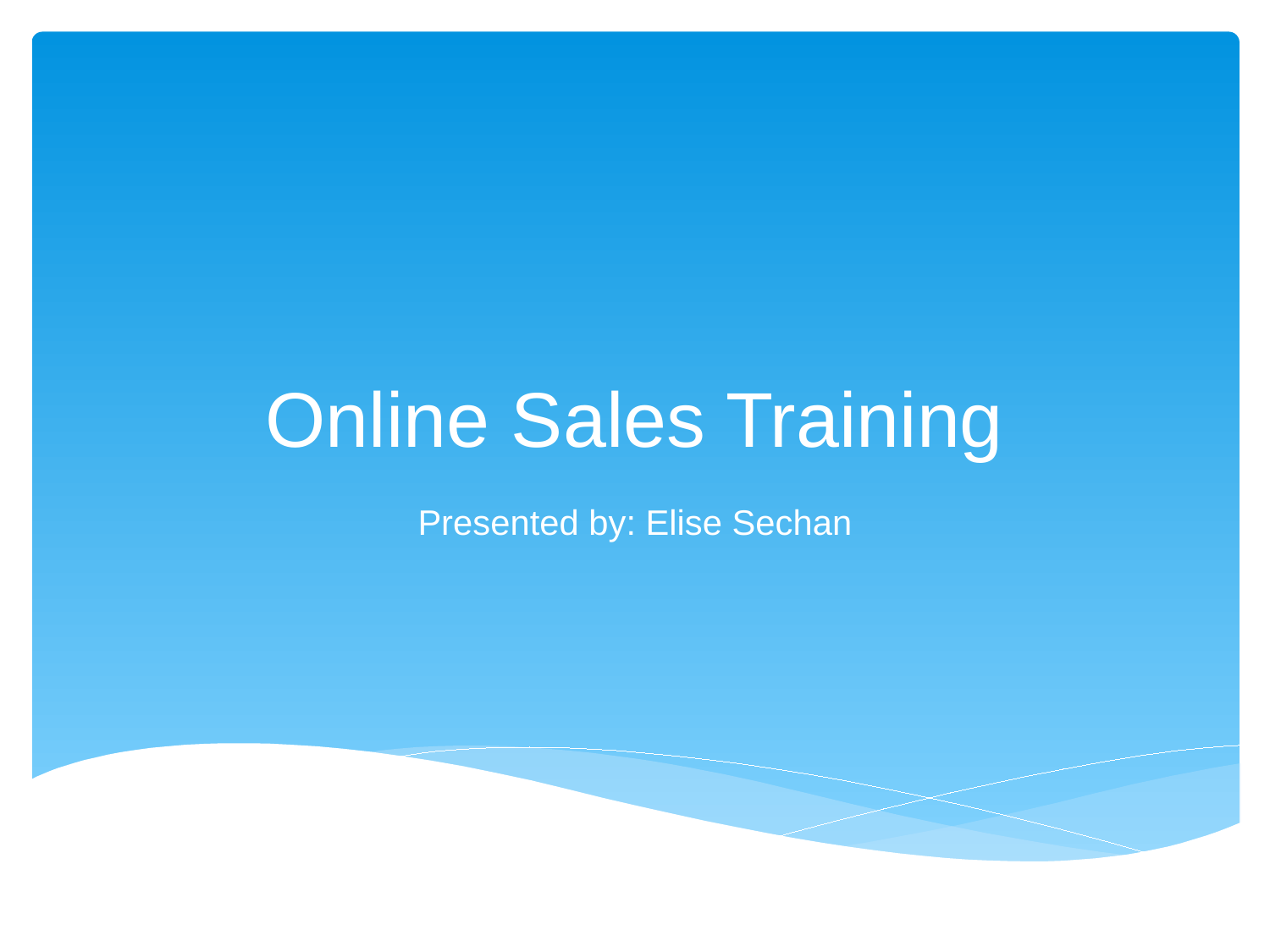

# Online Sales Training
Presented by: Elise Sechan